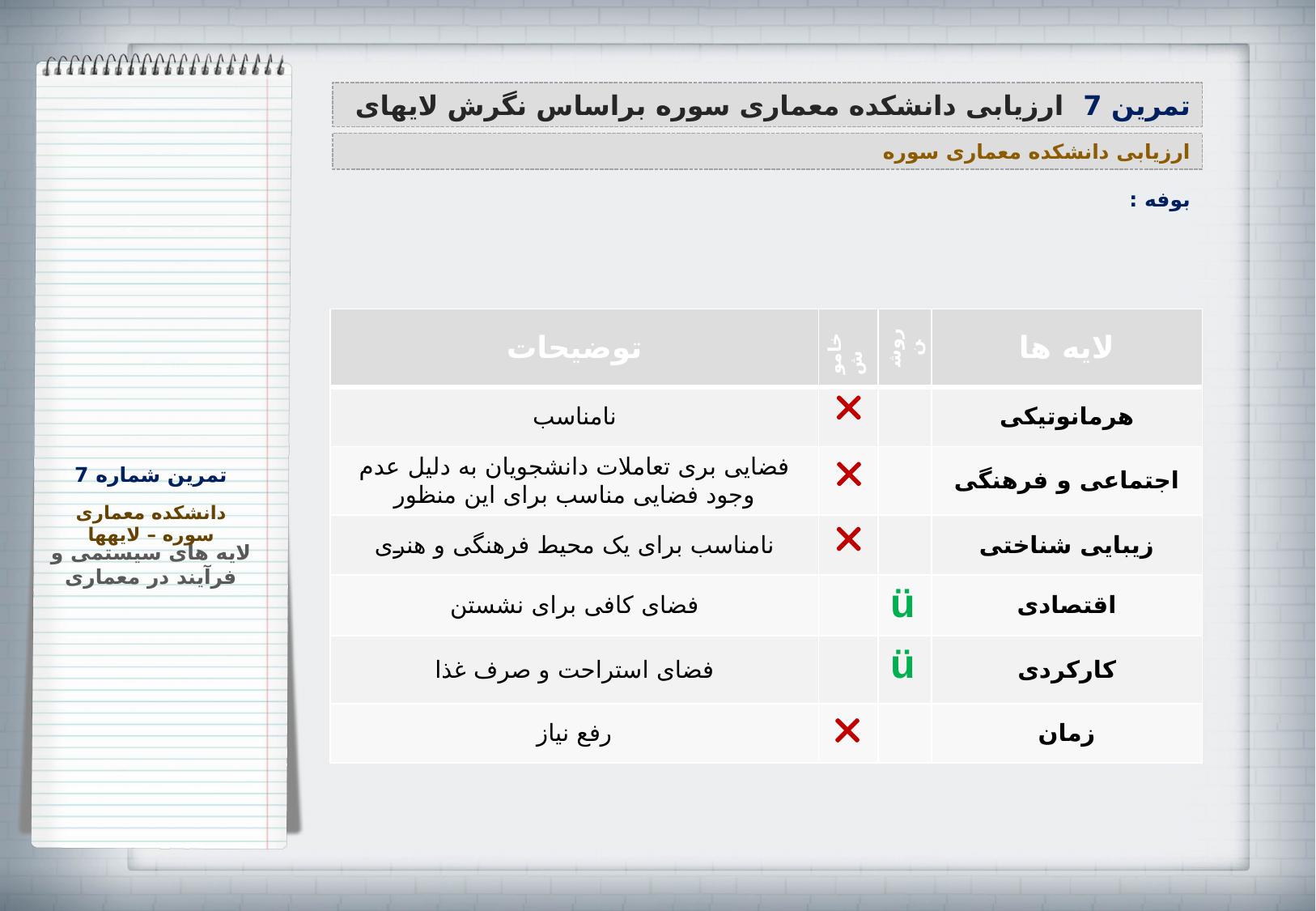

تمرین 7  ارزیابی دانشکده معماری سوره براساس نگرش لایه‏ای
ارزیابی دانشکده معماری سوره
بوفه :
| توضیحات | خاموش | روشن | لایه ها |
| --- | --- | --- | --- |
| نامناسب |  |  | هرمانوتیکی |
| فضایی بری تعاملات دانشجویان به دلیل عدم وجود فضایی مناسب برای این منظور |  |  | اجتماعی و فرهنگی |
| نامناسب برای یک محیط فرهنگی و هنری |  |  | زیبایی شناختی |
| فضای کافی برای نشستن |  | ü | اقتصادی |
| فضای استراحت و صرف غذا |  | ü | کارکردی |
| رفع نیاز |  |  | زمان |

تمرین شماره 7
دانشکده معماری سوره – لایه‏ها

لایه های سیستمی و فرآیند در معماری